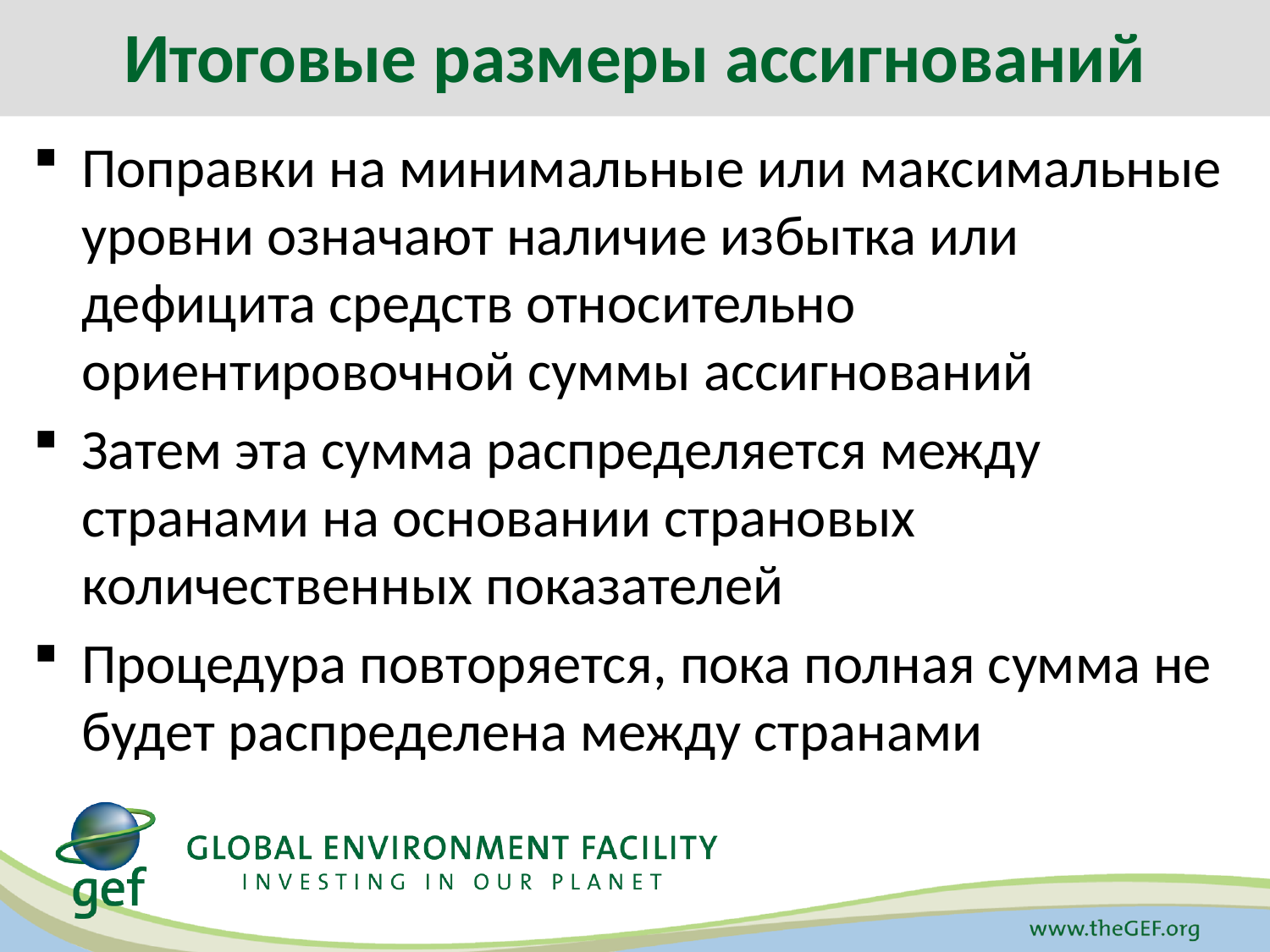

Итоговые размеры ассигнований
Поправки на минимальные или максимальные уровни означают наличие избытка или дефицита средств относительно ориентировочной суммы ассигнований
Затем эта сумма распределяется между странами на основании страновых количественных показателей
Процедура повторяется, пока полная сумма не будет распределена между странами